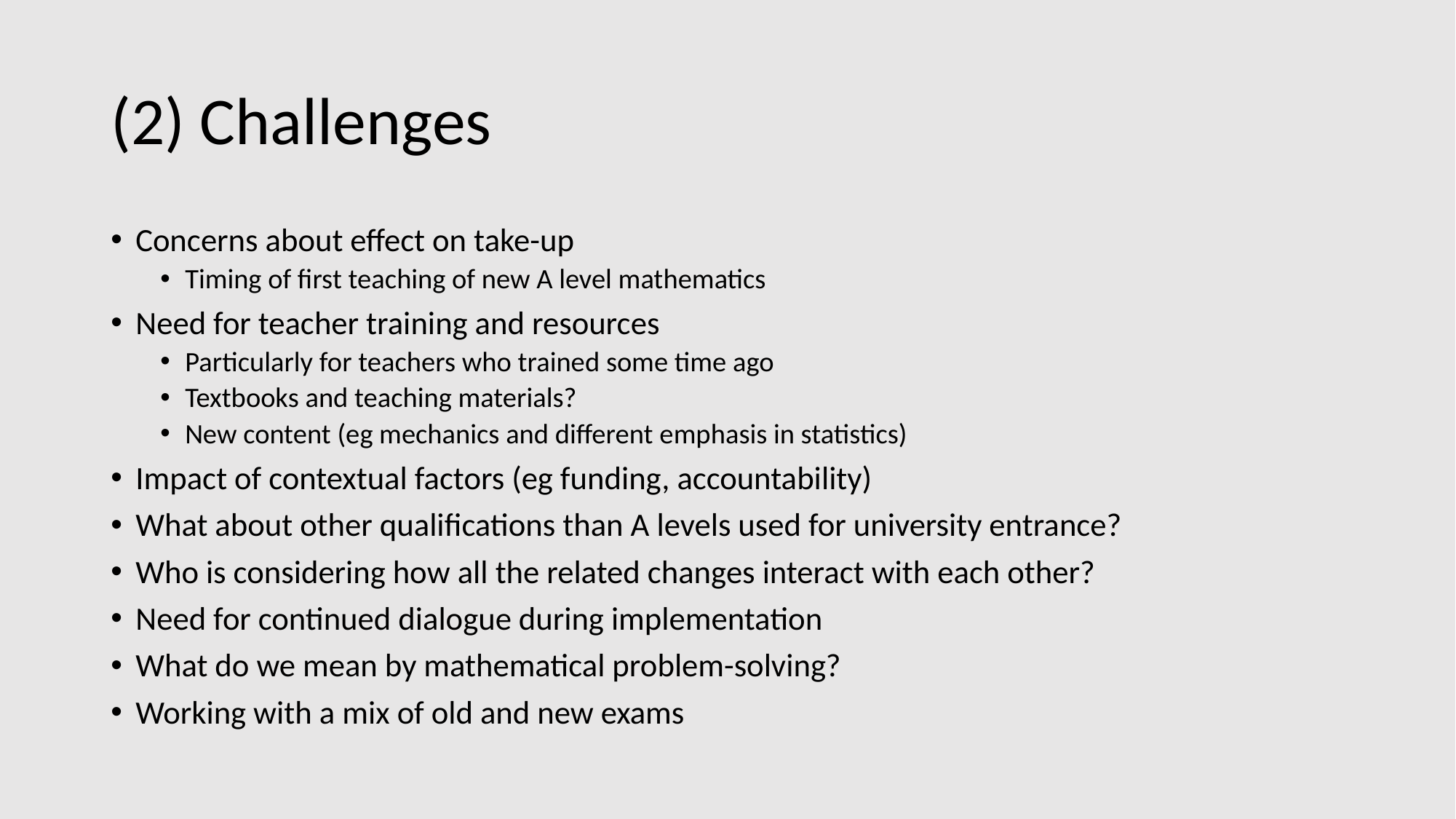

# (2) Challenges
Concerns about effect on take-up
Timing of first teaching of new A level mathematics
Need for teacher training and resources
Particularly for teachers who trained some time ago
Textbooks and teaching materials?
New content (eg mechanics and different emphasis in statistics)
Impact of contextual factors (eg funding, accountability)
What about other qualifications than A levels used for university entrance?
Who is considering how all the related changes interact with each other?
Need for continued dialogue during implementation
What do we mean by mathematical problem-solving?
Working with a mix of old and new exams